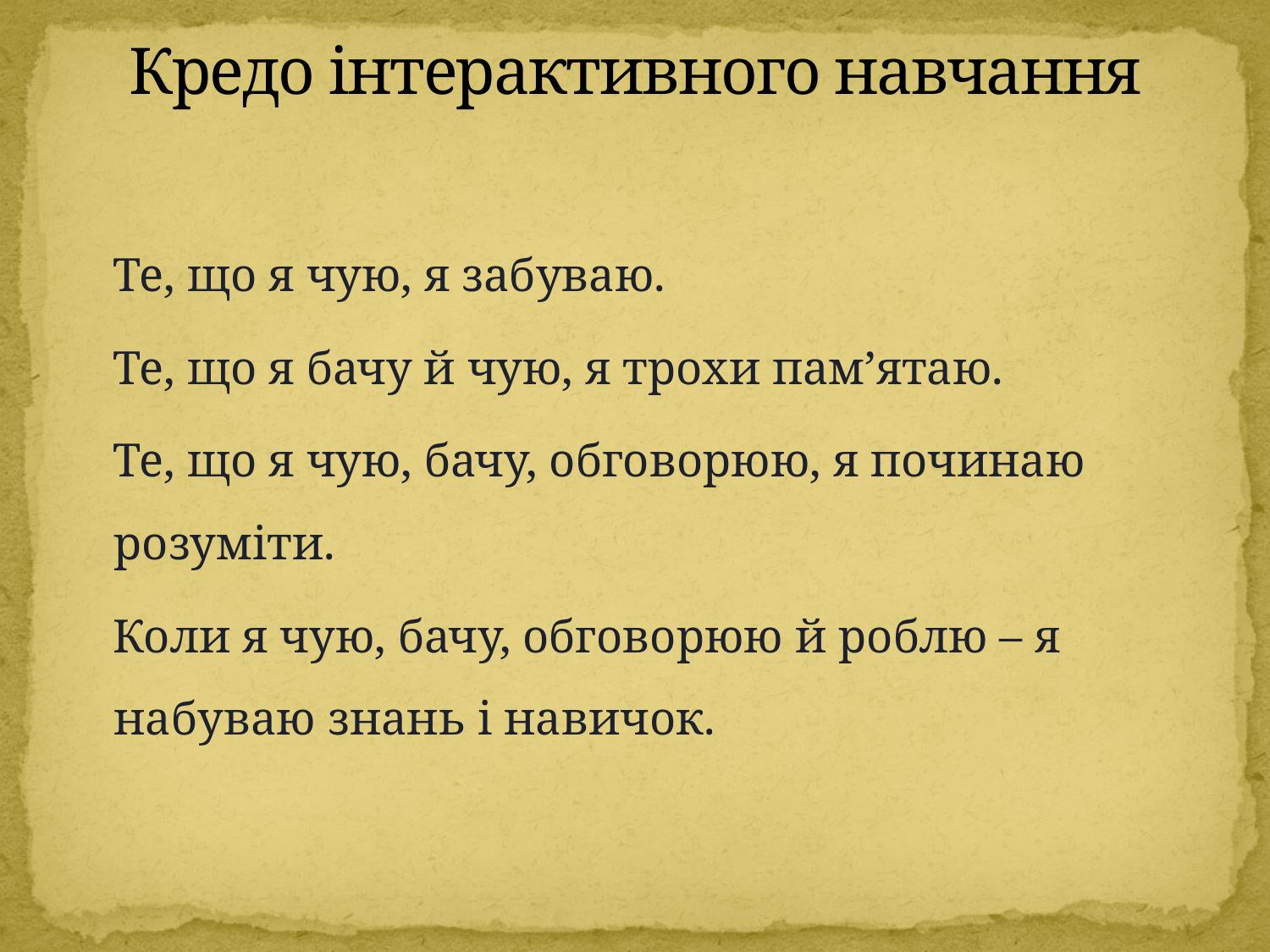

# Кредо інтерактивного навчання
Те, що я чую, я забуваю.
Те, що я бачу й чую, я трохи пам’ятаю.
Те, що я чую, бачу, обговорюю, я починаю розуміти.
Коли я чую, бачу, обговорюю й роблю – я набуваю знань і навичок.